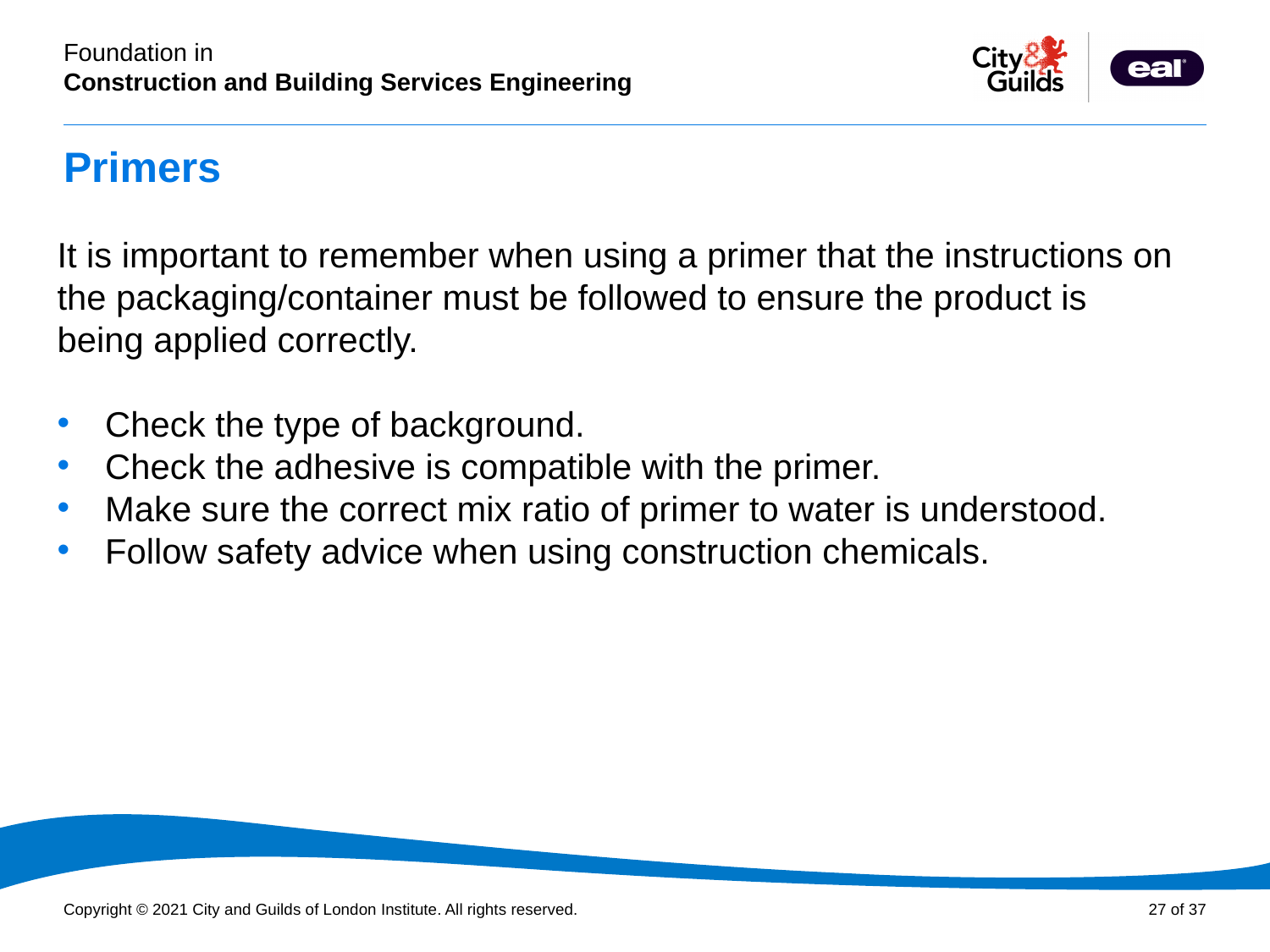

# Primers
It is important to remember when using a primer that the instructions on the packaging/container must be followed to ensure the product is being applied correctly.

Check the type of background.
Check the adhesive is compatible with the primer.
Make sure the correct mix ratio of primer to water is understood.
Follow safety advice when using construction chemicals.